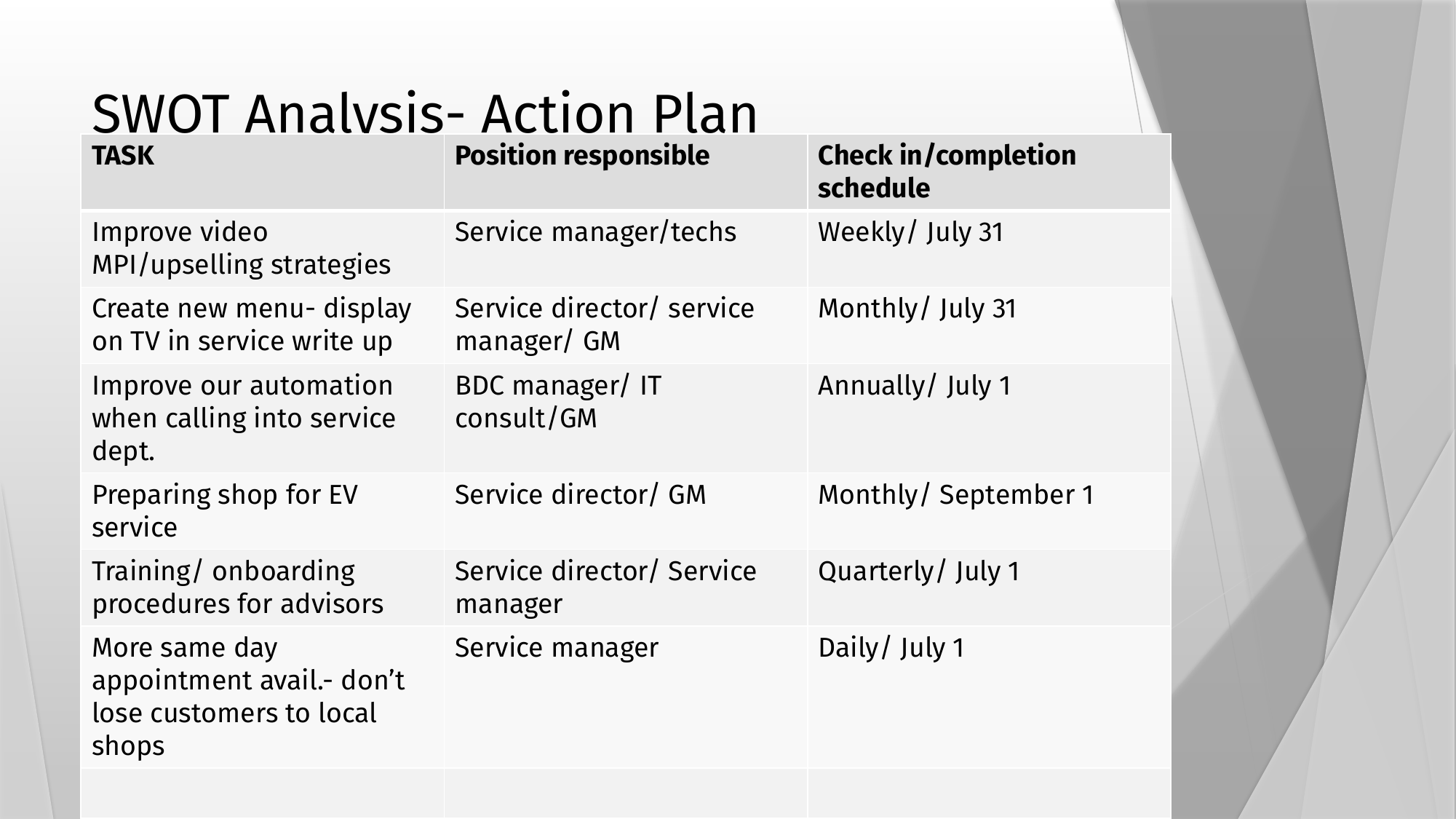

# SWOT Analysis- Action Plan
| TASK | Position responsible | Check in/completion schedule |
| --- | --- | --- |
| Improve video MPI/upselling strategies | Service manager/techs | Weekly/ July 31 |
| Create new menu- display on TV in service write up | Service director/ service manager/ GM | Monthly/ July 31 |
| Improve our automation when calling into service dept. | BDC manager/ IT consult/GM | Annually/ July 1 |
| Preparing shop for EV service | Service director/ GM | Monthly/ September 1 |
| Training/ onboarding procedures for advisors | Service director/ Service manager | Quarterly/ July 1 |
| More same day appointment avail.- don’t lose customers to local shops | Service manager | Daily/ July 1 |
|  |  |  |
Action Plan